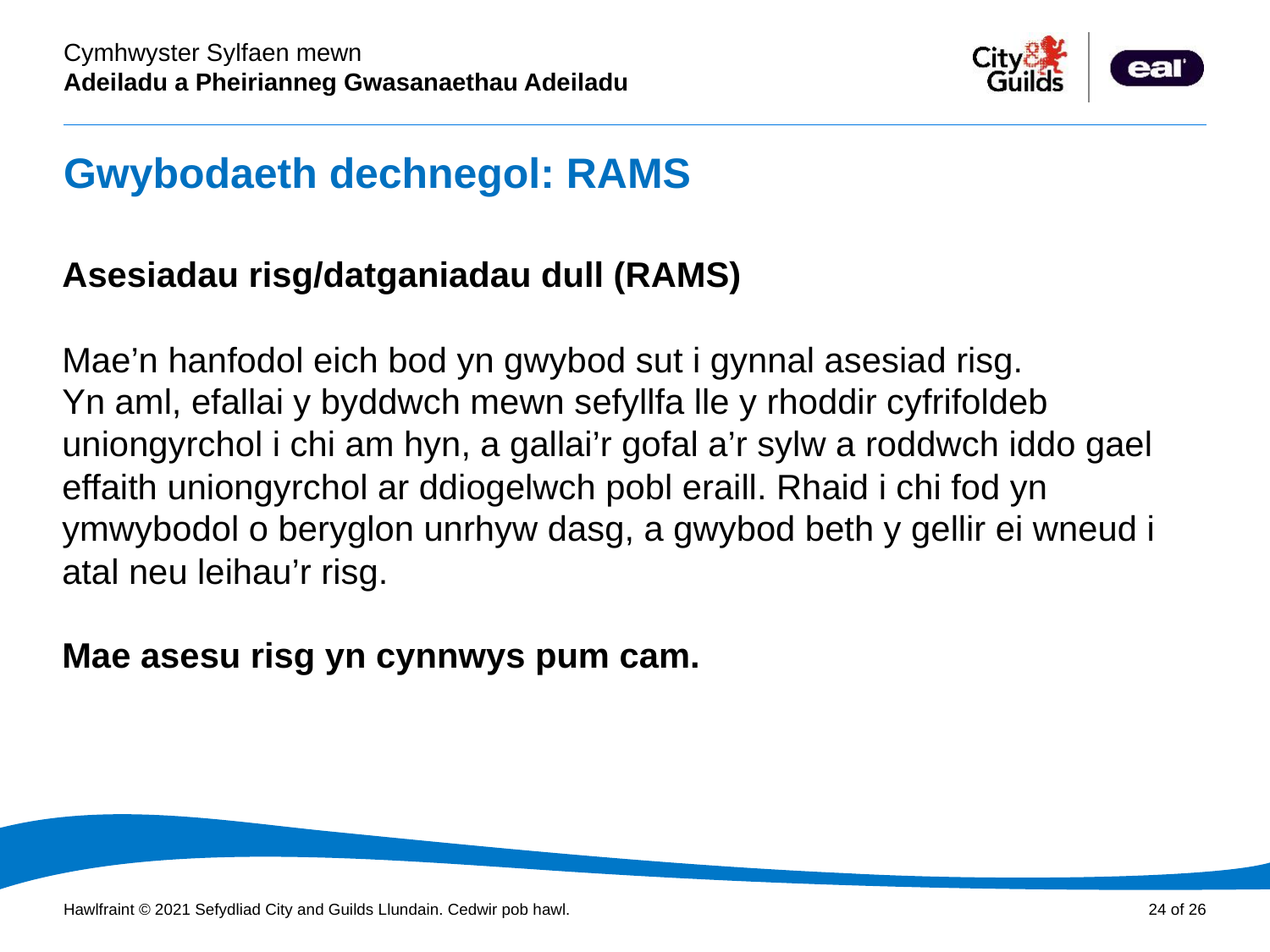

# Gwybodaeth dechnegol: RAMS

Cyflwyniad PowerPoint
Asesiadau risg/datganiadau dull (RAMS)

Mae’n hanfodol eich bod yn gwybod sut i gynnal asesiad risg.
Yn aml, efallai y byddwch mewn sefyllfa lle y rhoddir cyfrifoldeb uniongyrchol i chi am hyn, a gallai’r gofal a’r sylw a roddwch iddo gael effaith uniongyrchol ar ddiogelwch pobl eraill. Rhaid i chi fod yn ymwybodol o beryglon unrhyw dasg, a gwybod beth y gellir ei wneud i atal neu leihau’r risg.

Mae asesu risg yn cynnwys pum cam.